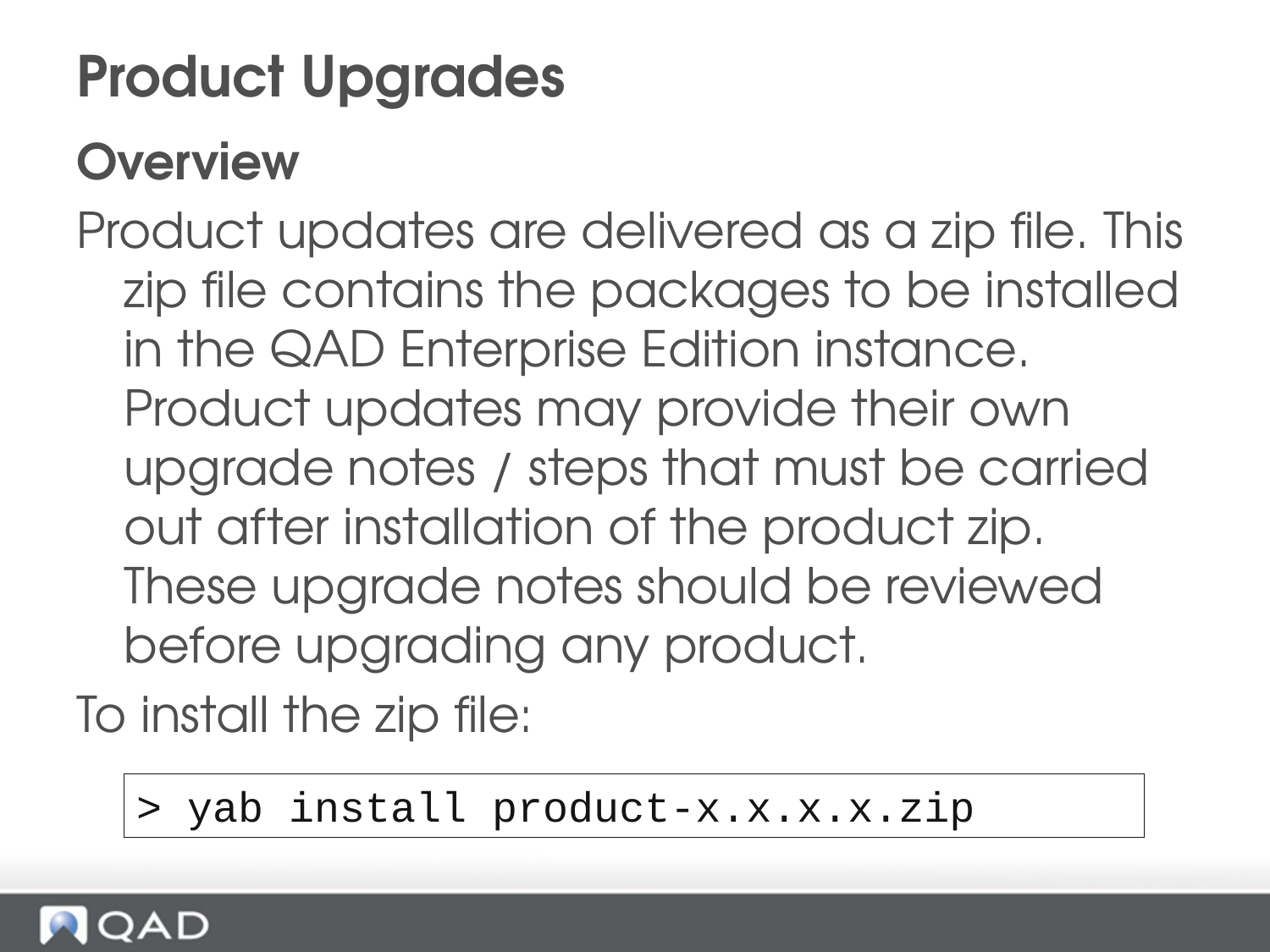

# Product Upgrades
Overview
Product updates are delivered as a zip file. This zip file contains the packages to be installed in the QAD Enterprise Edition instance. Product updates may provide their own upgrade notes / steps that must be carried out after installation of the product zip. These upgrade notes should be reviewed before upgrading any product.
To install the zip file:
> yab install product-x.x.x.x.zip